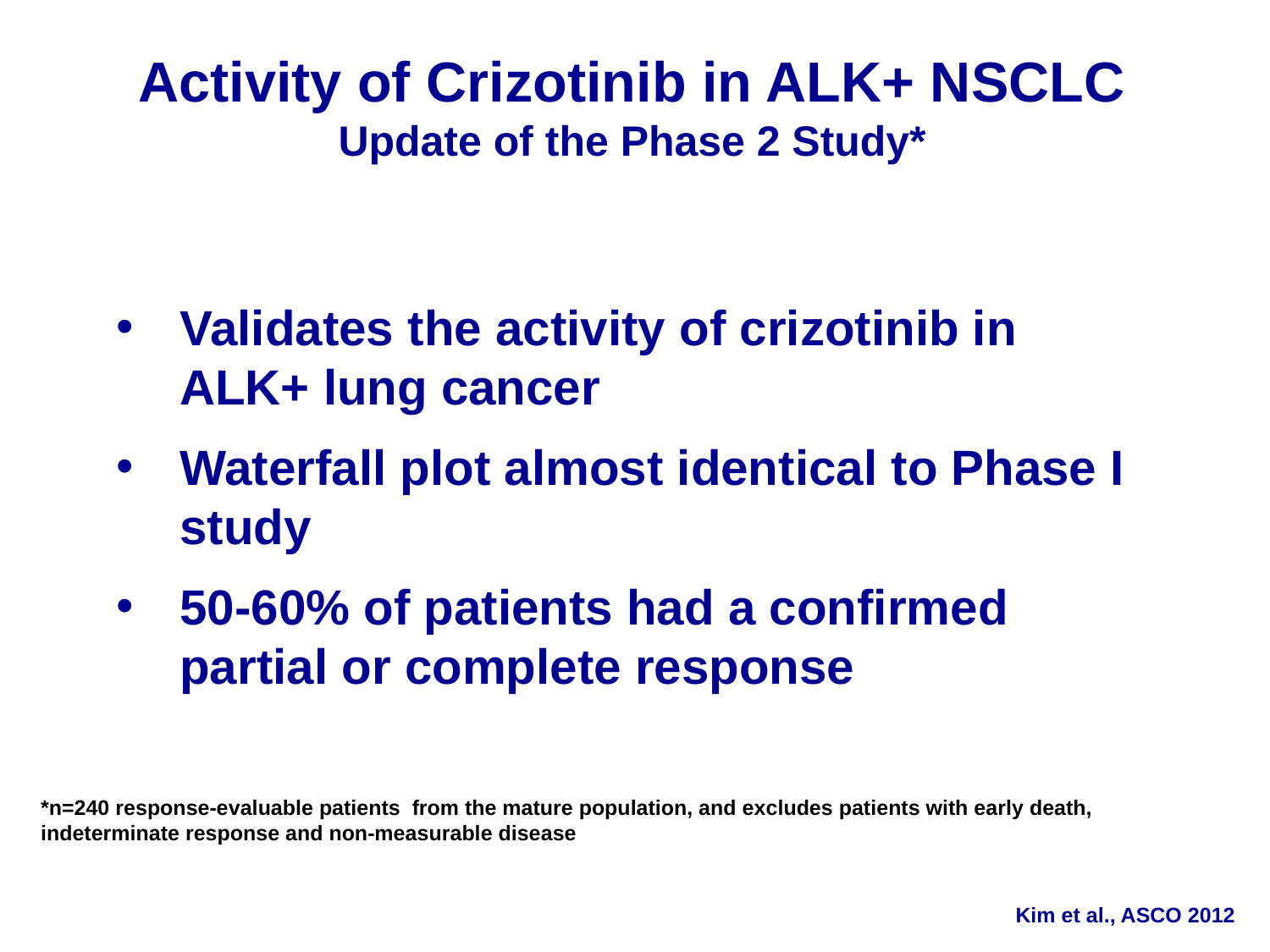

# Activity of Crizotinib in ALK+ NSCLC Update of the Phase 2 Study*
Validates the activity of crizotinib in
ALK+ lung cancer
Waterfall plot almost identical to Phase I study
50-60% of patients had a confirmed partial or complete response
*n=240 response-evaluable patients  from the mature population, and excludes patients with early death, indeterminate response and non-measurable disease
Kim et al., ASCO 2012